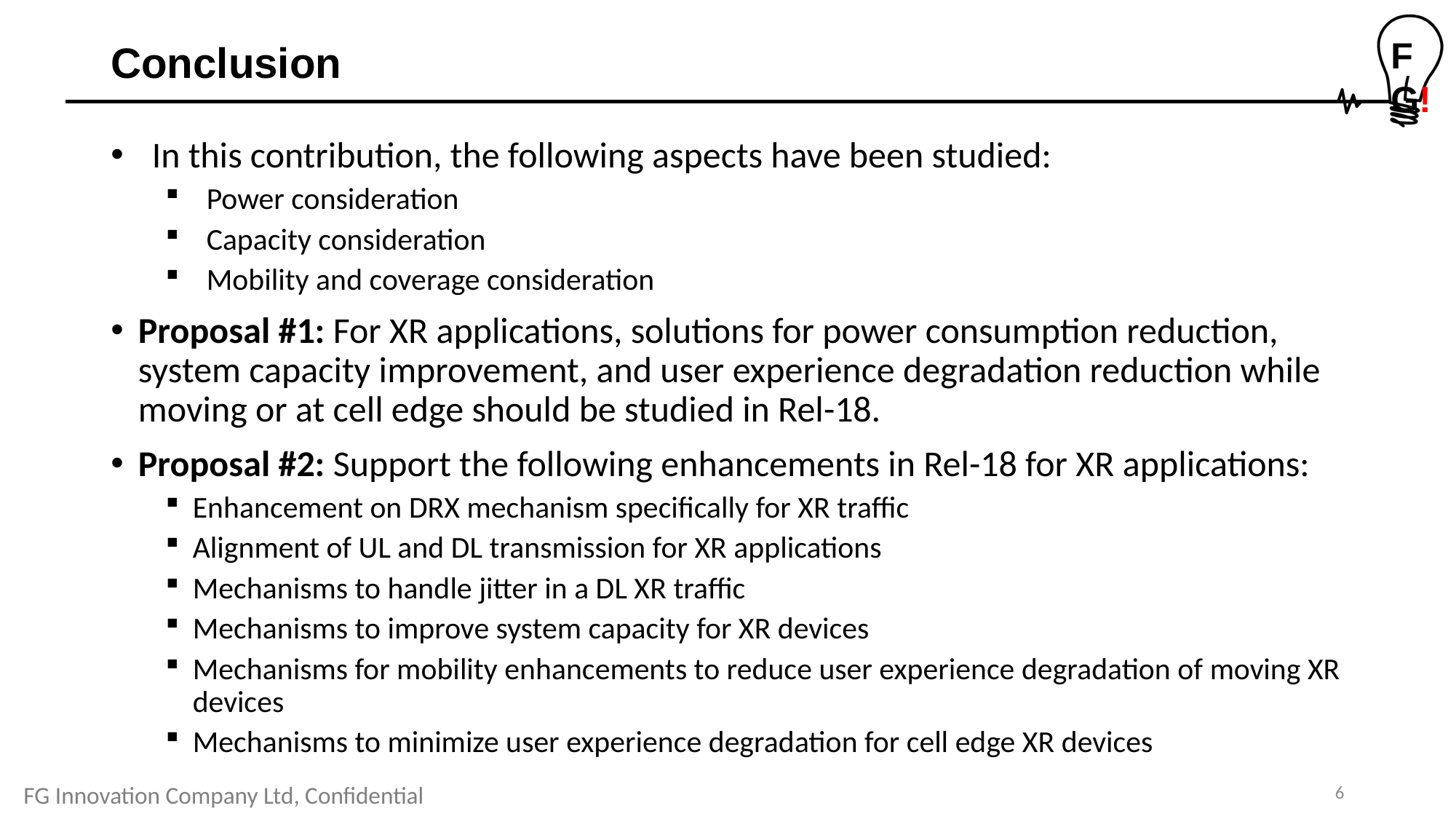

# Conclusion
In this contribution, the following aspects have been studied:
Power consideration
Capacity consideration
Mobility and coverage consideration
Proposal #1: For XR applications, solutions for power consumption reduction, system capacity improvement, and user experience degradation reduction while moving or at cell edge should be studied in Rel-18.
Proposal #2: Support the following enhancements in Rel-18 for XR applications:
Enhancement on DRX mechanism specifically for XR traffic
Alignment of UL and DL transmission for XR applications
Mechanisms to handle jitter in a DL XR traffic
Mechanisms to improve system capacity for XR devices
Mechanisms for mobility enhancements to reduce user experience degradation of moving XR devices
Mechanisms to minimize user experience degradation for cell edge XR devices

6